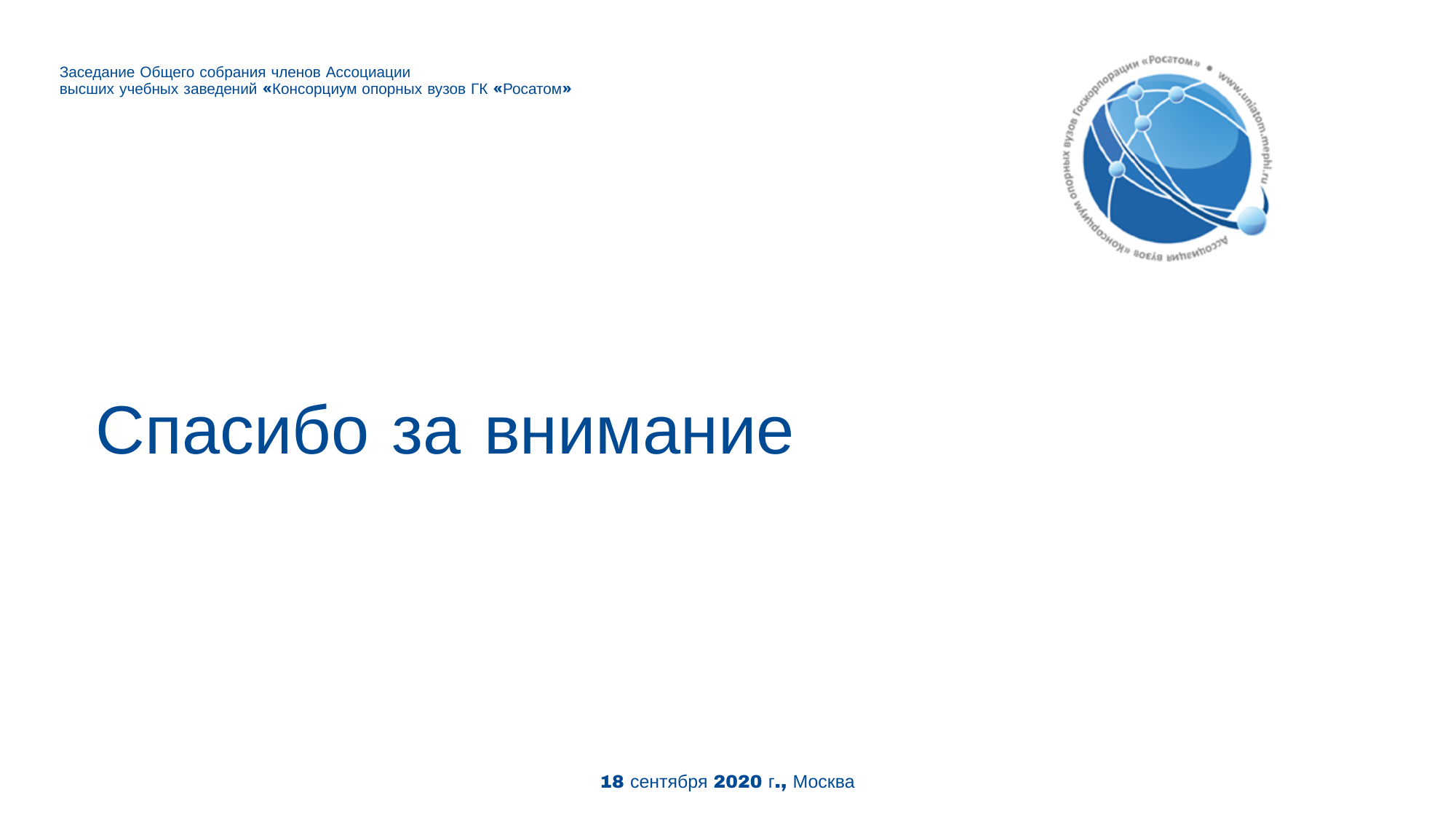

Заседание Общего собрания членов Ассоциации
высших учебных заведений «Консорциум опорных вузов ГК «Росатом»
Спасибо за внимание
18 сентября 2020 г., Москва